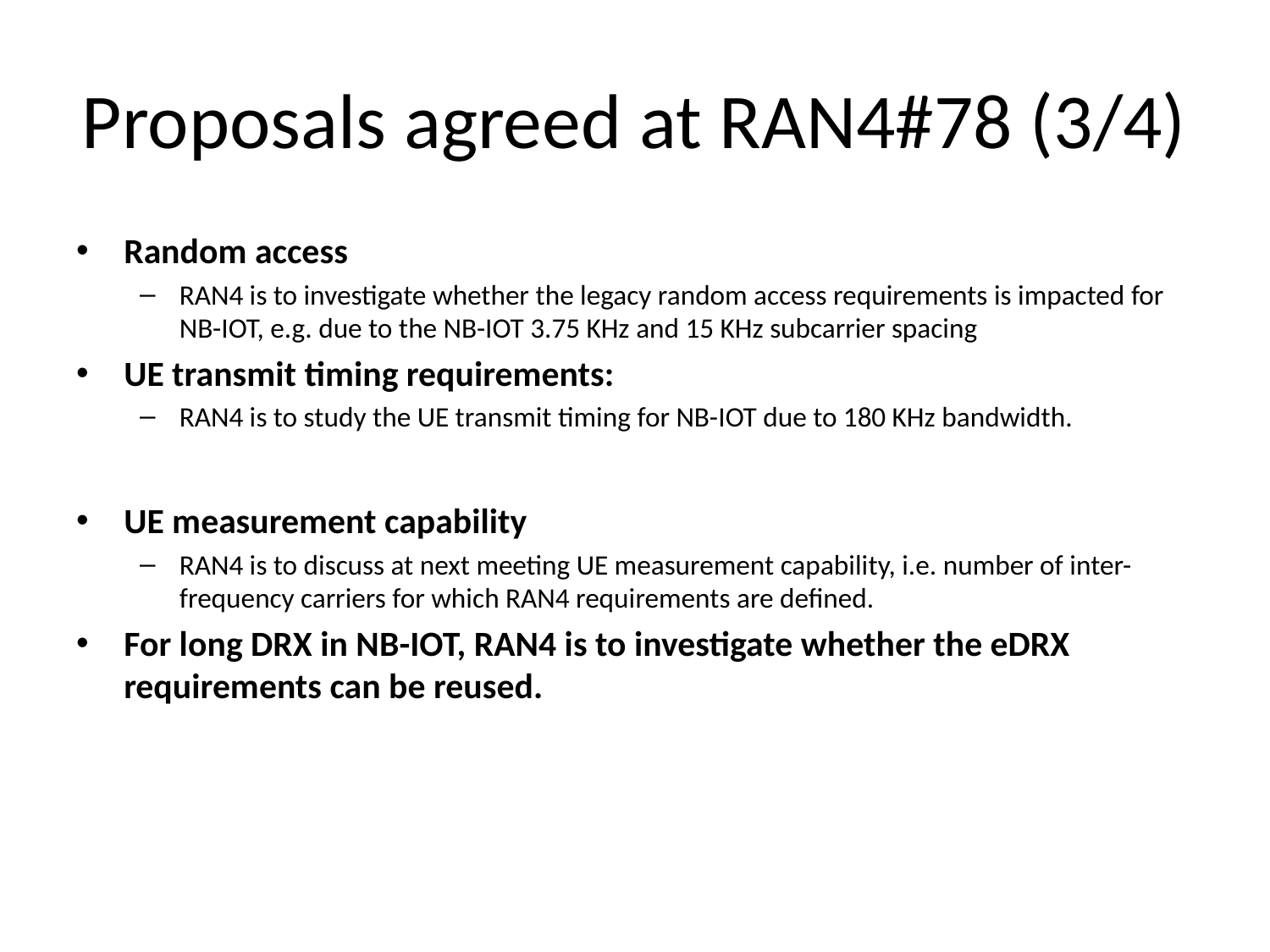

# Proposals agreed at RAN4#78 (3/4)
Random access
RAN4 is to investigate whether the legacy random access requirements is impacted for NB-IOT, e.g. due to the NB-IOT 3.75 KHz and 15 KHz subcarrier spacing
UE transmit timing requirements:
RAN4 is to study the UE transmit timing for NB-IOT due to 180 KHz bandwidth.

UE measurement capability
RAN4 is to discuss at next meeting UE measurement capability, i.e. number of inter-frequency carriers for which RAN4 requirements are defined.
For long DRX in NB-IOT, RAN4 is to investigate whether the eDRX requirements can be reused.